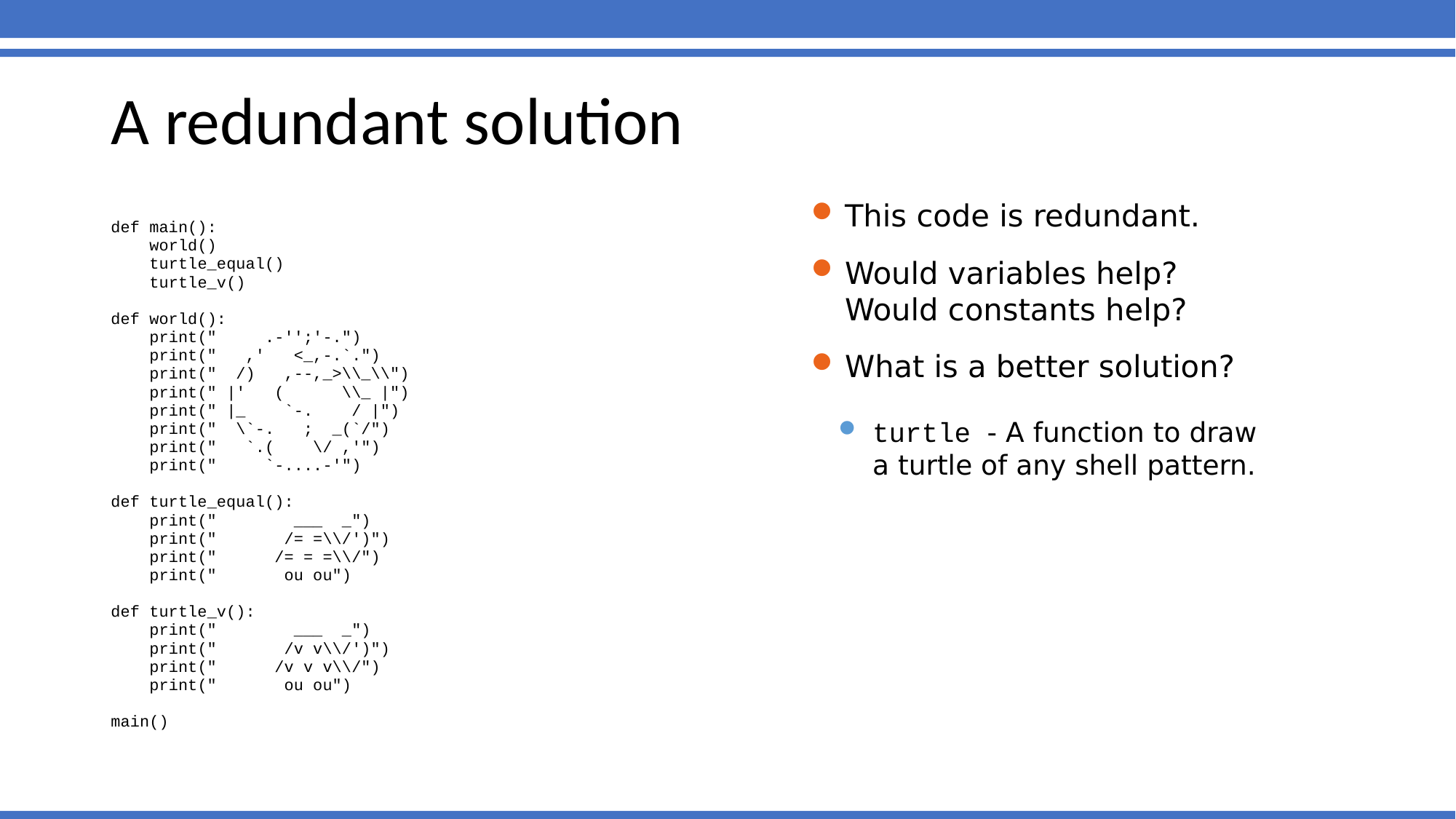

# A redundant solution
This code is redundant.

Would variables help?
Would constants help?

What is a better solution?
def main():
    world()
    turtle_equal()
    turtle_v()

def world():
    print("     .-'';'-.")
    print("   ,'   <_,-.`.")
    print("  /)   ,--,_>\\_\\")
    print(" |'   (      \\_ |")
    print(" |_    `-.    / |")
    print("  \`-.   ;  _(`/")
    print("   `.(    \/ ,'")
    print("     `-....-'")

def turtle_equal():
    print("        ___  _")
    print("       /= =\\/')")
    print("      /= = =\\/")
    print("       ou ou")

def turtle_v():
    print("        ___  _")
    print("       /v v\\/')")
    print("      /v v v\\/")
    print("       ou ou")

main()
turtle - A function to draw a turtle of any shell pattern.